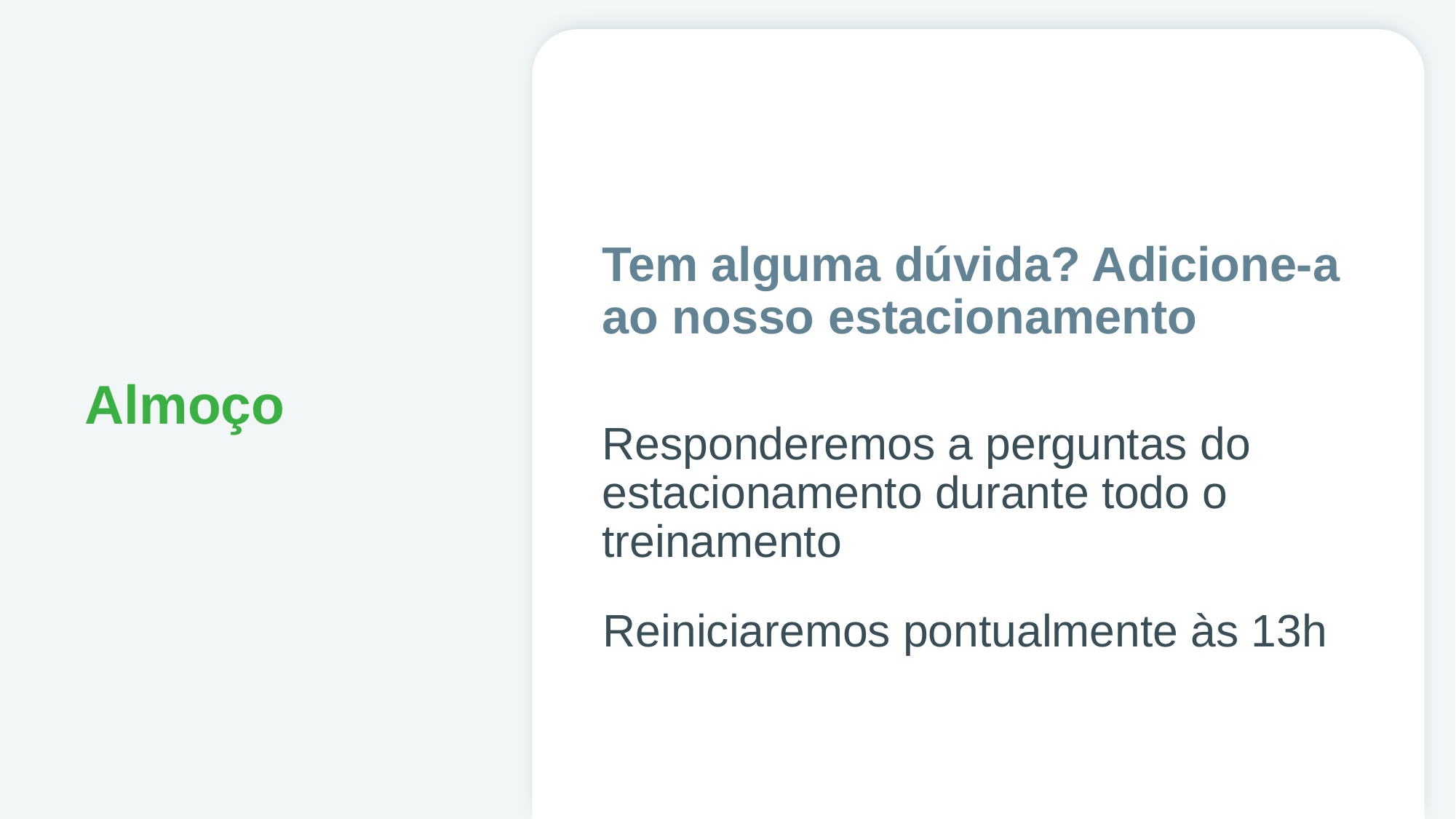

# Almoço
Tem alguma dúvida? Adicione-a ao nosso estacionamento

Responderemos a perguntas do estacionamento durante todo o treinamento

Reiniciaremos pontualmente às 13h